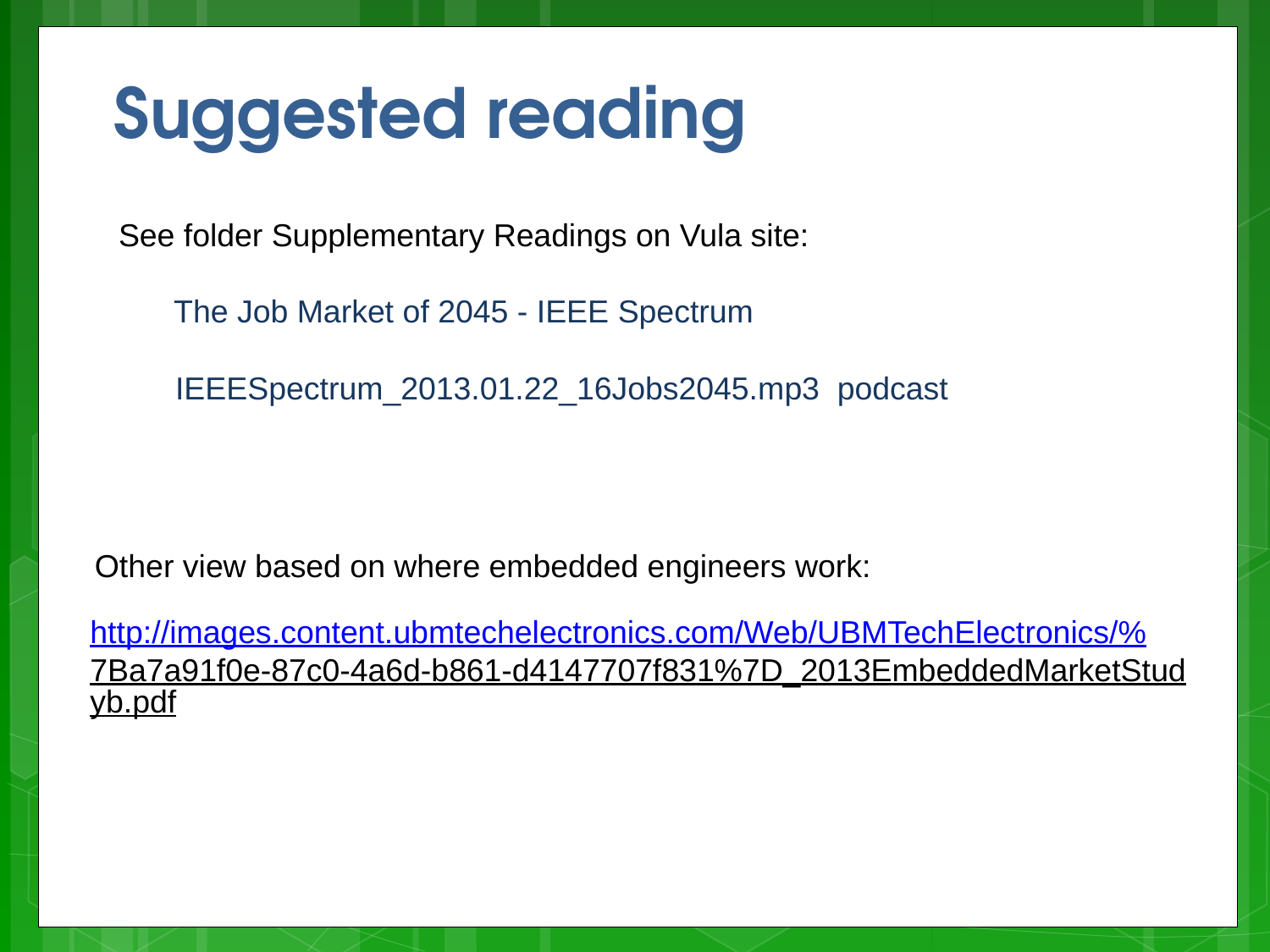

# Suggested reading
See folder Supplementary Readings on Vula site:
The Job Market of 2045 - IEEE Spectrum
IEEESpectrum_2013.01.22_16Jobs2045.mp3  podcast
Other view based on where embedded engineers work:
http://images.content.ubmtechelectronics.com/Web/UBMTechElectronics/%7Ba7a91f0e-87c0-4a6d-b861-d4147707f831%7D_2013EmbeddedMarketStudyb.pdf